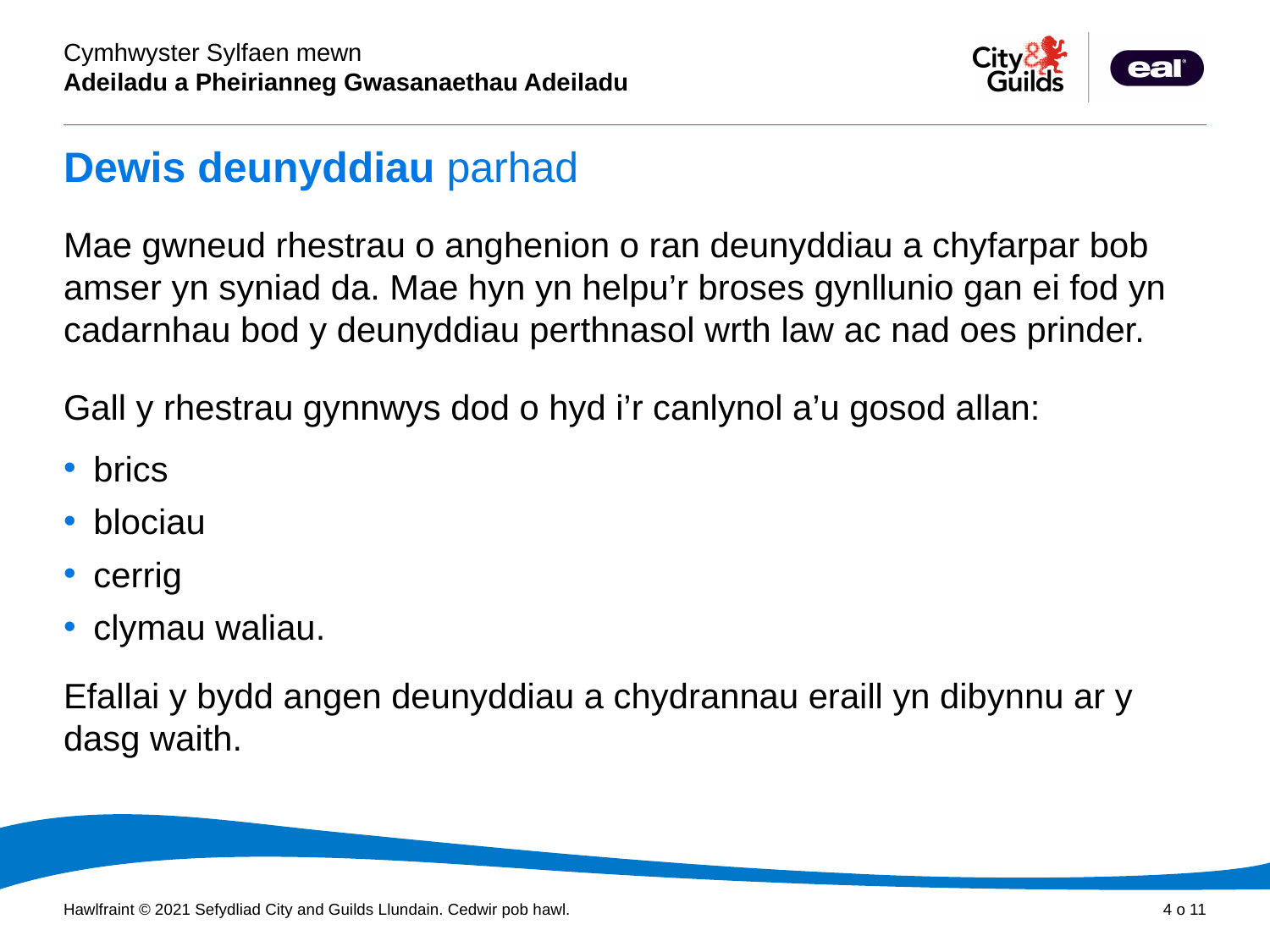

# Dewis deunyddiau parhad
Mae gwneud rhestrau o anghenion o ran deunyddiau a chyfarpar bob amser yn syniad da. Mae hyn yn helpu’r broses gynllunio gan ei fod yn cadarnhau bod y deunyddiau perthnasol wrth law ac nad oes prinder.
Gall y rhestrau gynnwys dod o hyd i’r canlynol a’u gosod allan:
brics
blociau
cerrig
clymau waliau.
Efallai y bydd angen deunyddiau a chydrannau eraill yn dibynnu ar y
dasg waith.